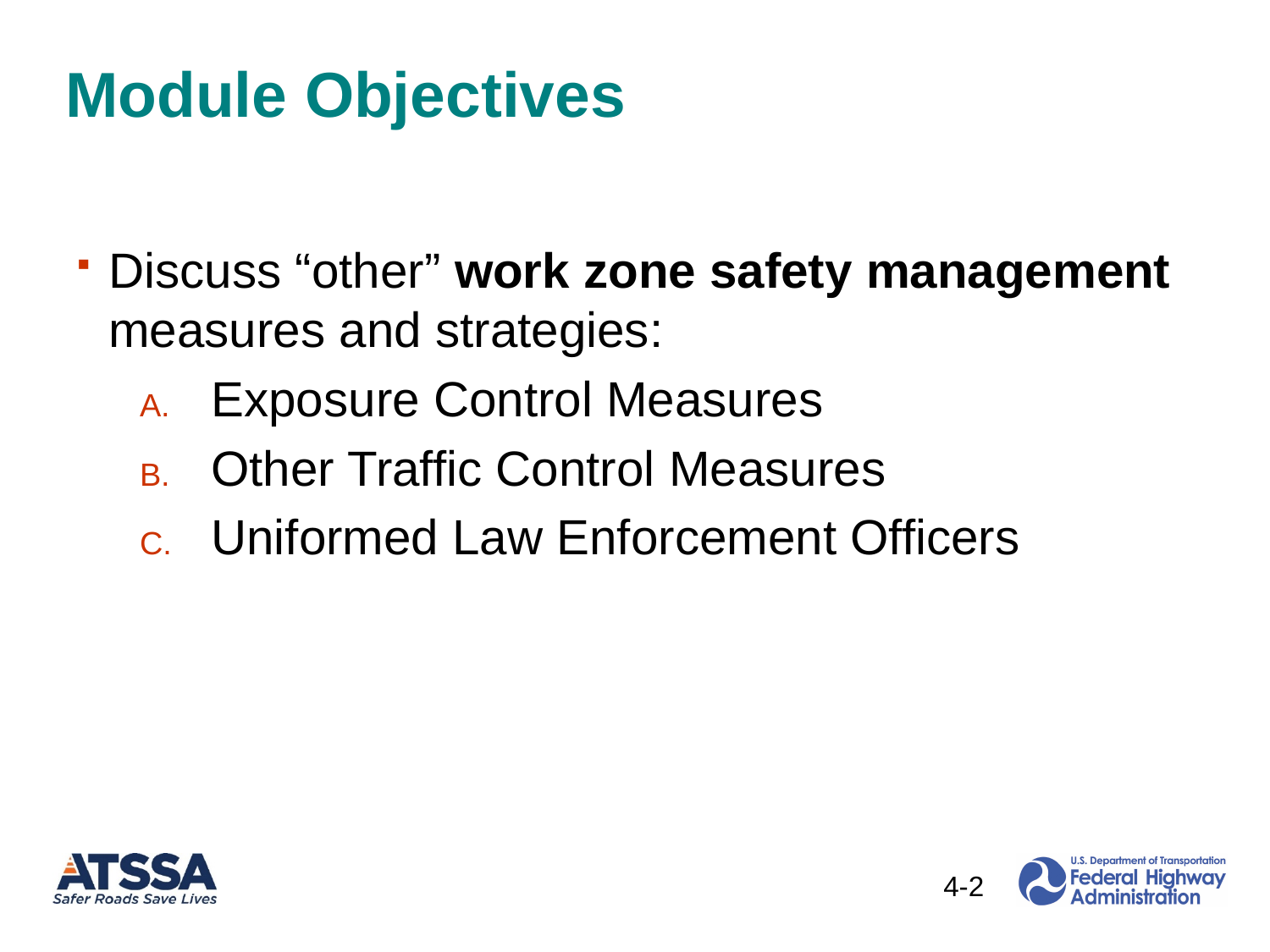

# Module Objectives
Discuss “other” work zone safety management measures and strategies:
Exposure Control Measures
Other Traffic Control Measures
Uniformed Law Enforcement Officers